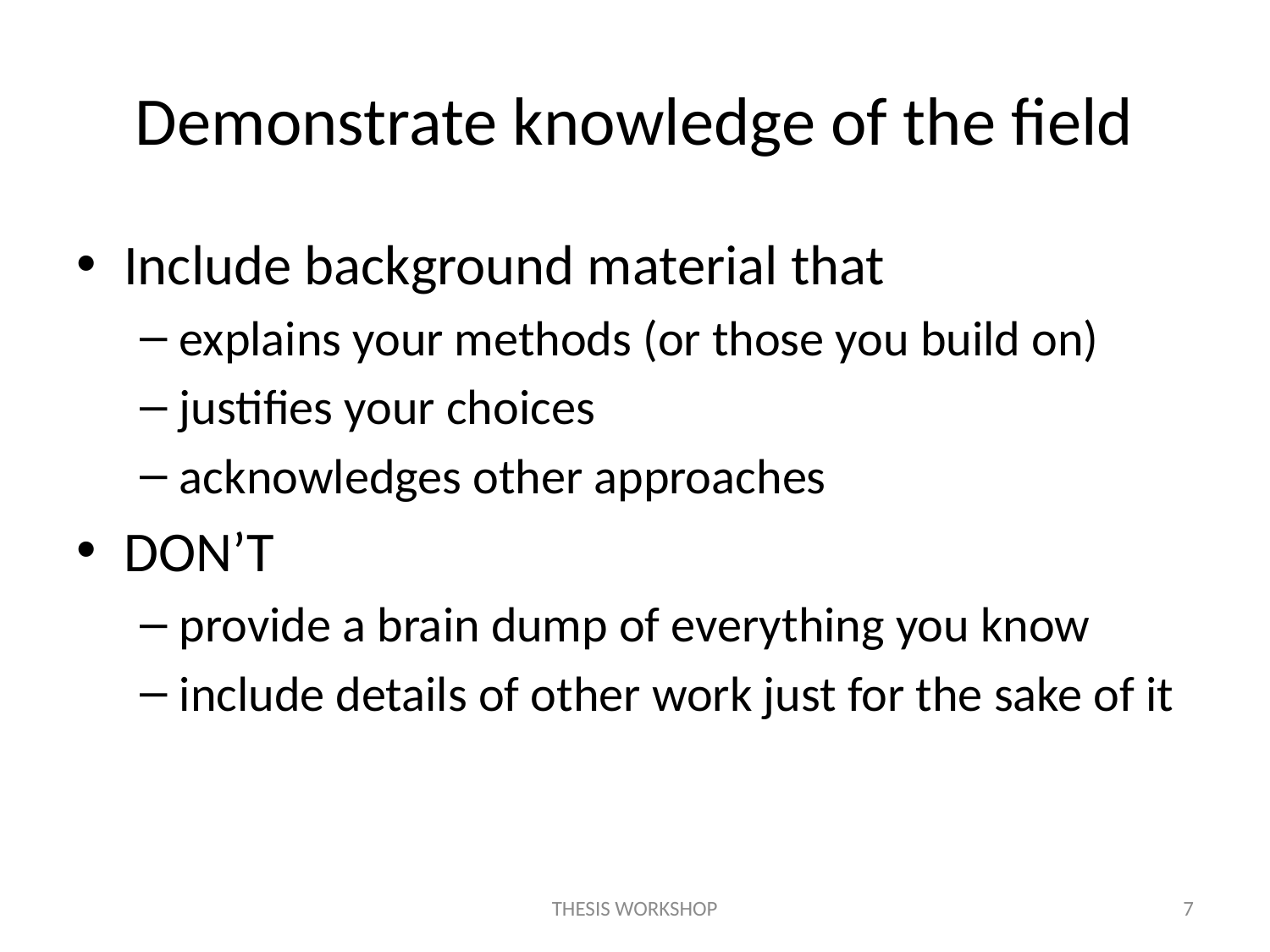

# Demonstrate knowledge of the field
Include background material that
explains your methods (or those you build on)
justifies your choices
acknowledges other approaches
DON’T
provide a brain dump of everything you know
include details of other work just for the sake of it
THESIS WORKSHOP
7